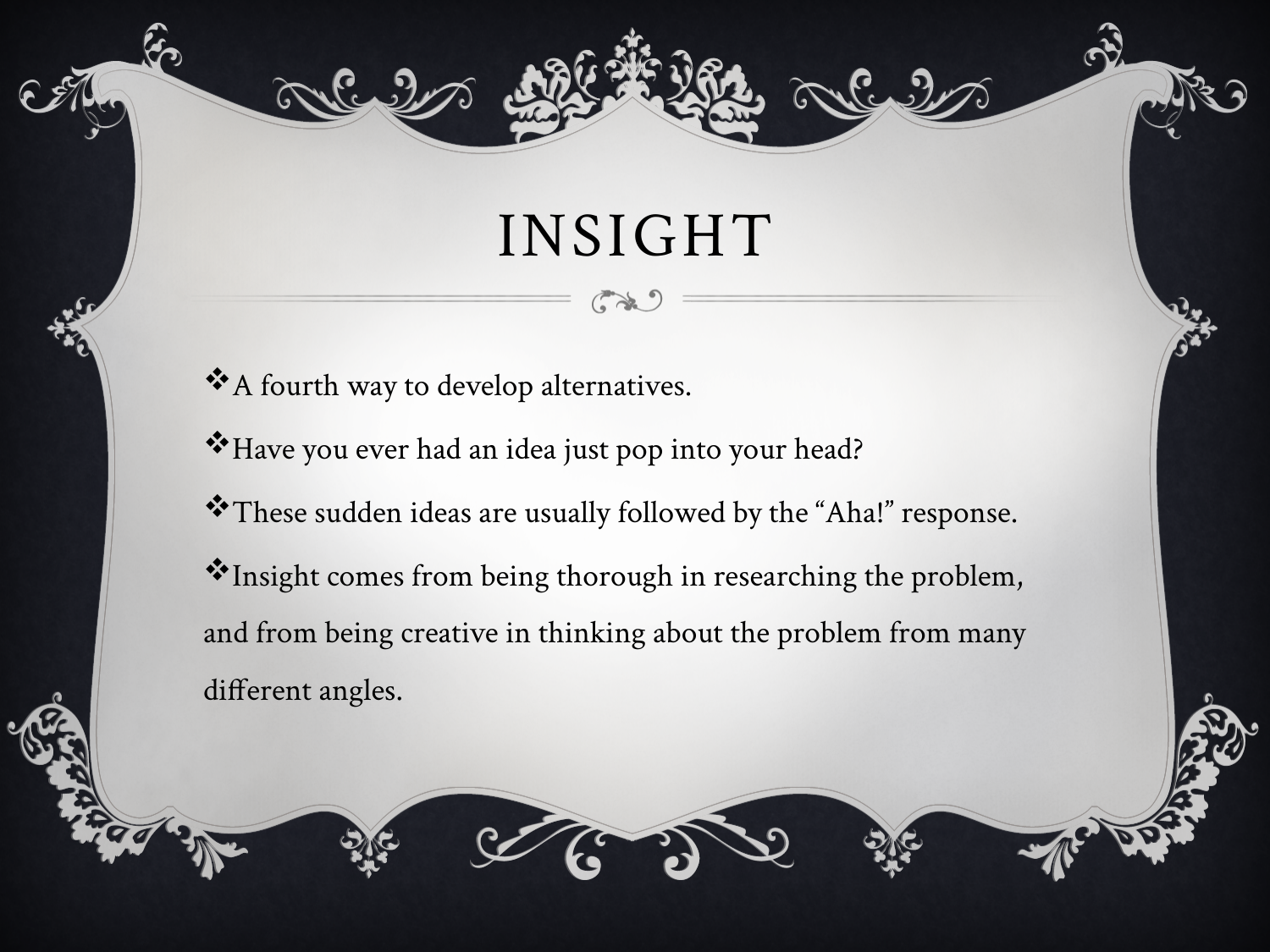

# Insight
A fourth way to develop alternatives.
Have you ever had an idea just pop into your head?
These sudden ideas are usually followed by the “Aha!” response.
Insight comes from being thorough in researching the problem, and from being creative in thinking about the problem from many different angles.